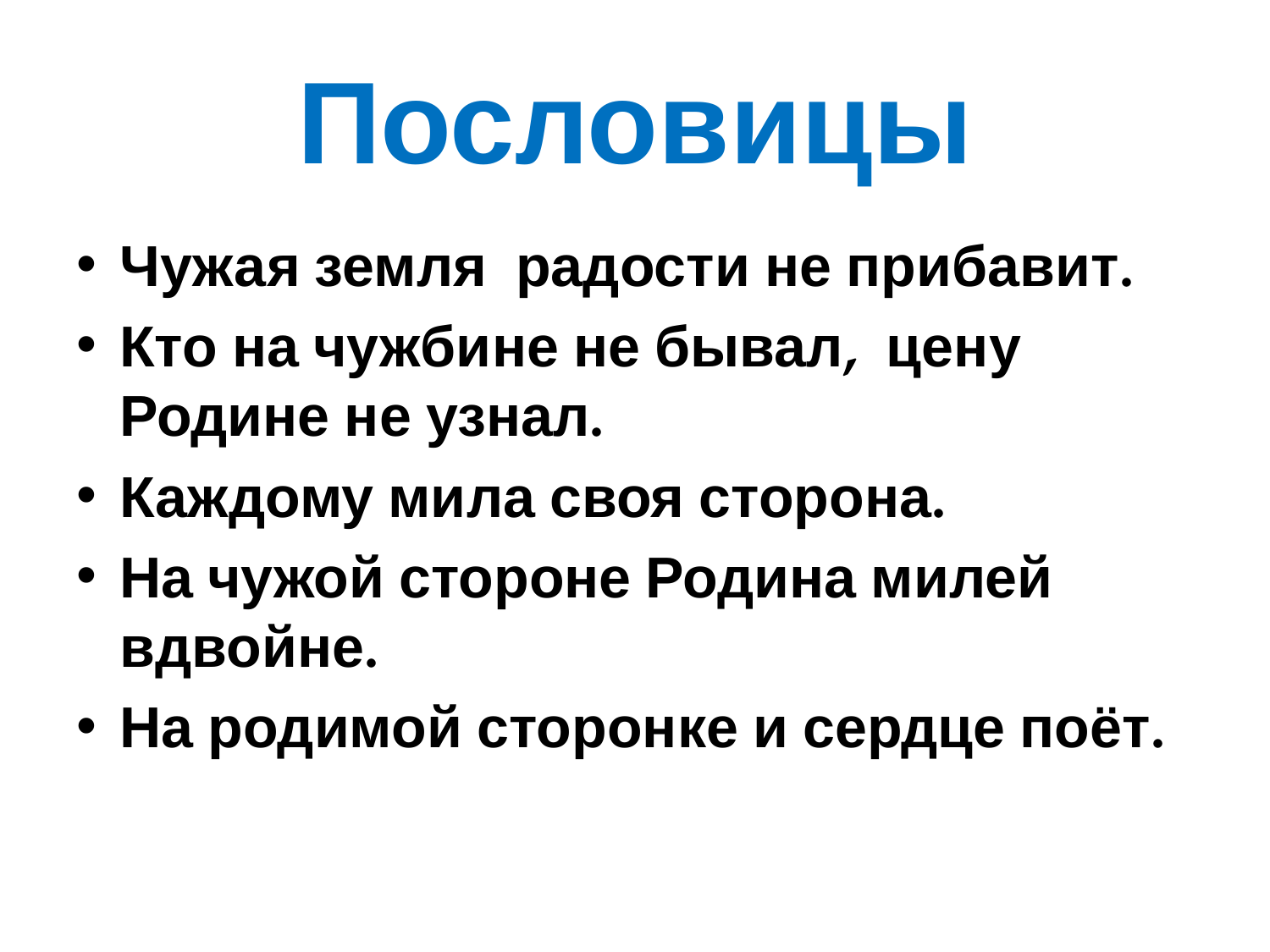

# Пословицы
Чужая земля  радости не прибавит.
Кто на чужбине не бывал,  цену Родине не узнал.
Каждому мила своя сторона.
На чужой стороне Родина милей вдвойне.
На родимой сторонке и сердце поёт.